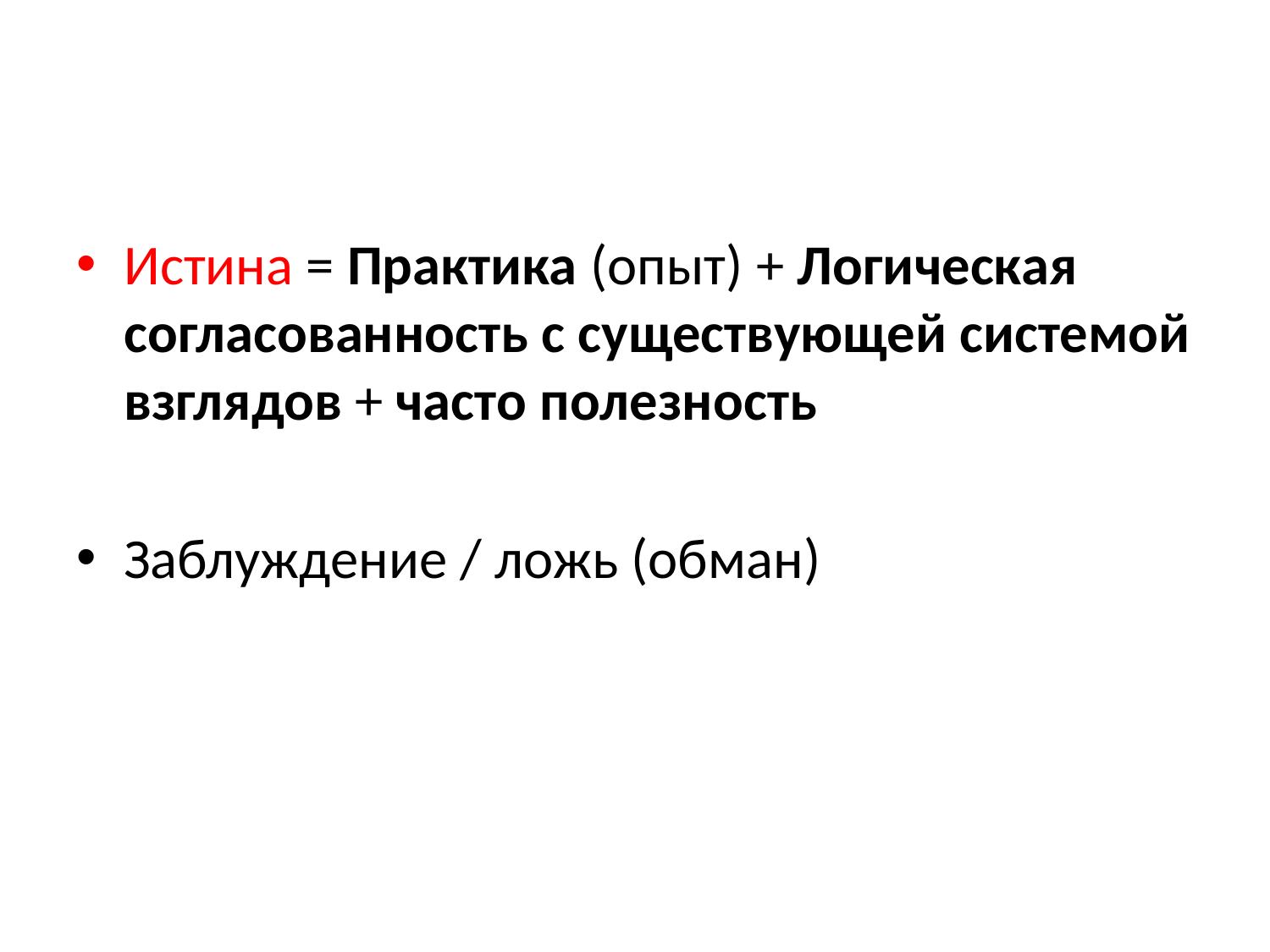

Истина = Практика (опыт) + Логическая согласованность с существующей системой взглядов + часто полезность

Заблуждение / ложь (обман)